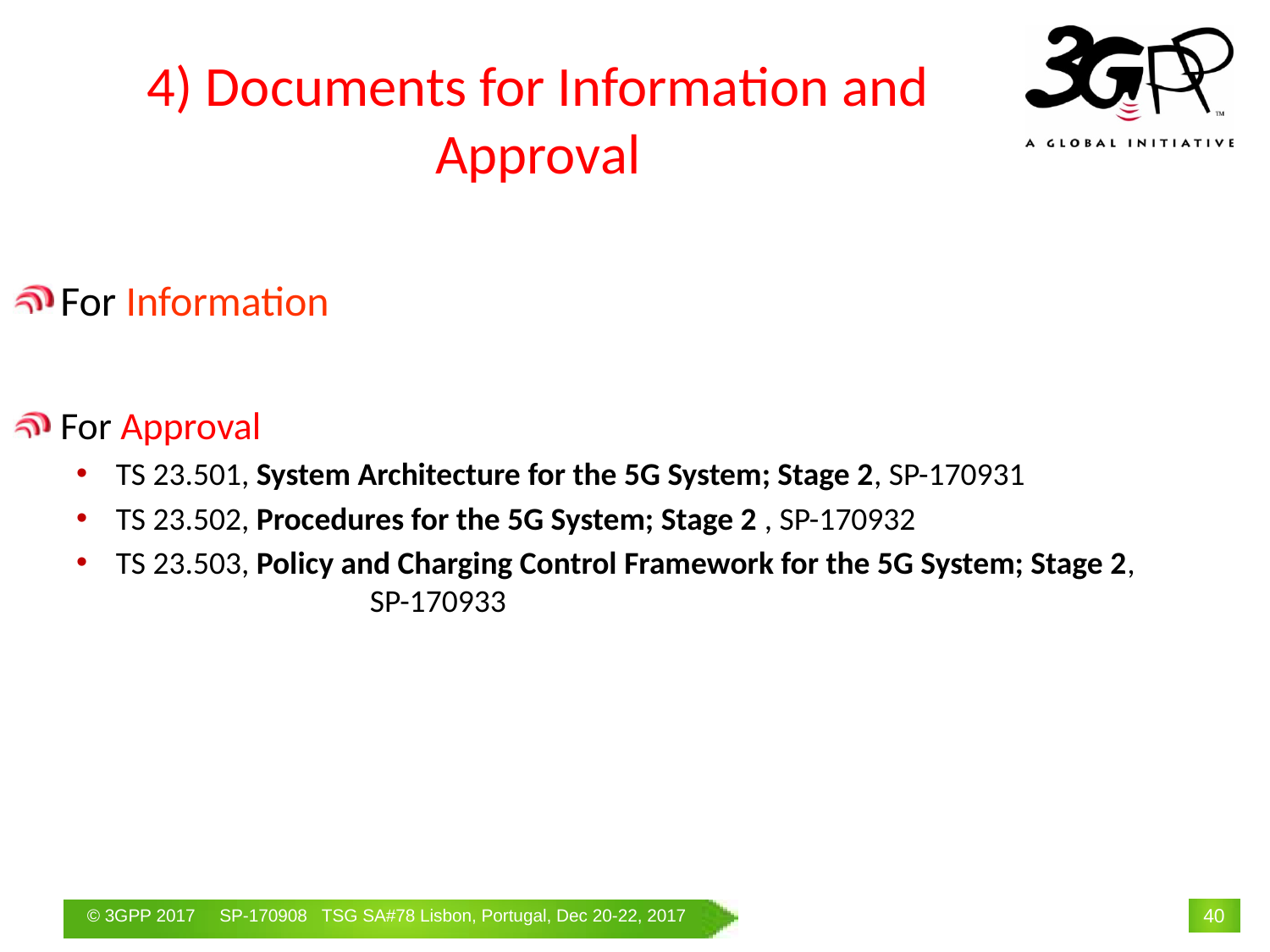

# 4) Documents for Information and Approval
For Information

For Approval
TS 23.501, System Architecture for the 5G System; Stage 2, SP-170931
TS 23.502, Procedures for the 5G System; Stage 2 , SP-170932
TS 23.503, Policy and Charging Control Framework for the 5G System; Stage 2, 		SP-170933